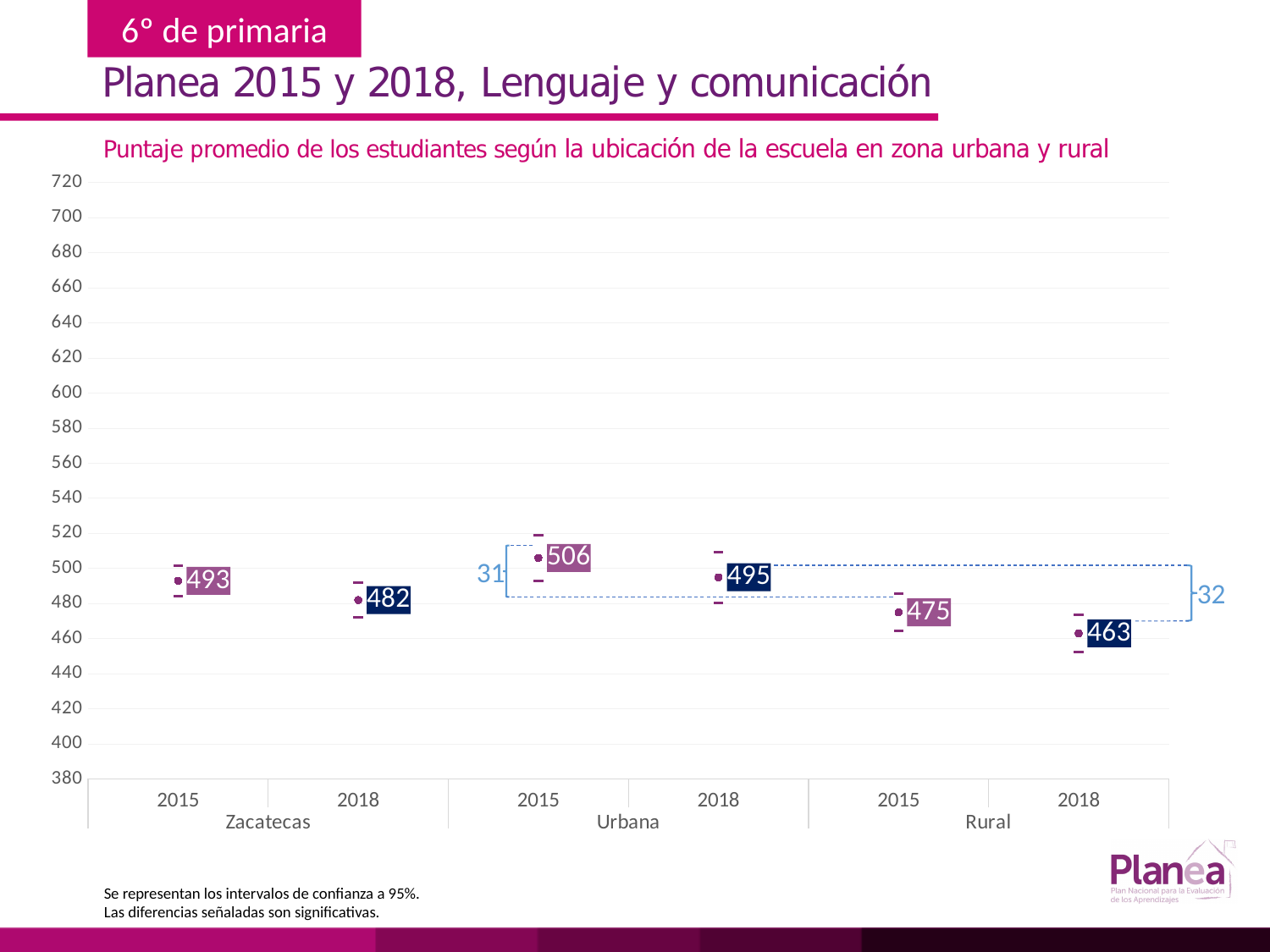

Planea 2015 y 2018, Lenguaje y comunicación

Puntaje promedio de los estudiantes según la ubicación de la escuela en zona urbana y rural

### Chart

| Category |  |  |  |
|---|---|---|---|
| 2015 | 484.244 | 501.756 | 493.0 |
| 2018 | 472.249 | 491.751 | 482.0 |
| 2015 | 492.866 | 519.134 | 506.0 |
| 2018 | 480.473 | 509.527 | 495.0 |
| 2015 | 464.453 | 485.547 | 475.0 |
| 2018 | 452.453 | 473.547 | 463.0 |
31

32
Se representan los intervalos de confianza a 95%.
Las diferencias señaladas son significativas.